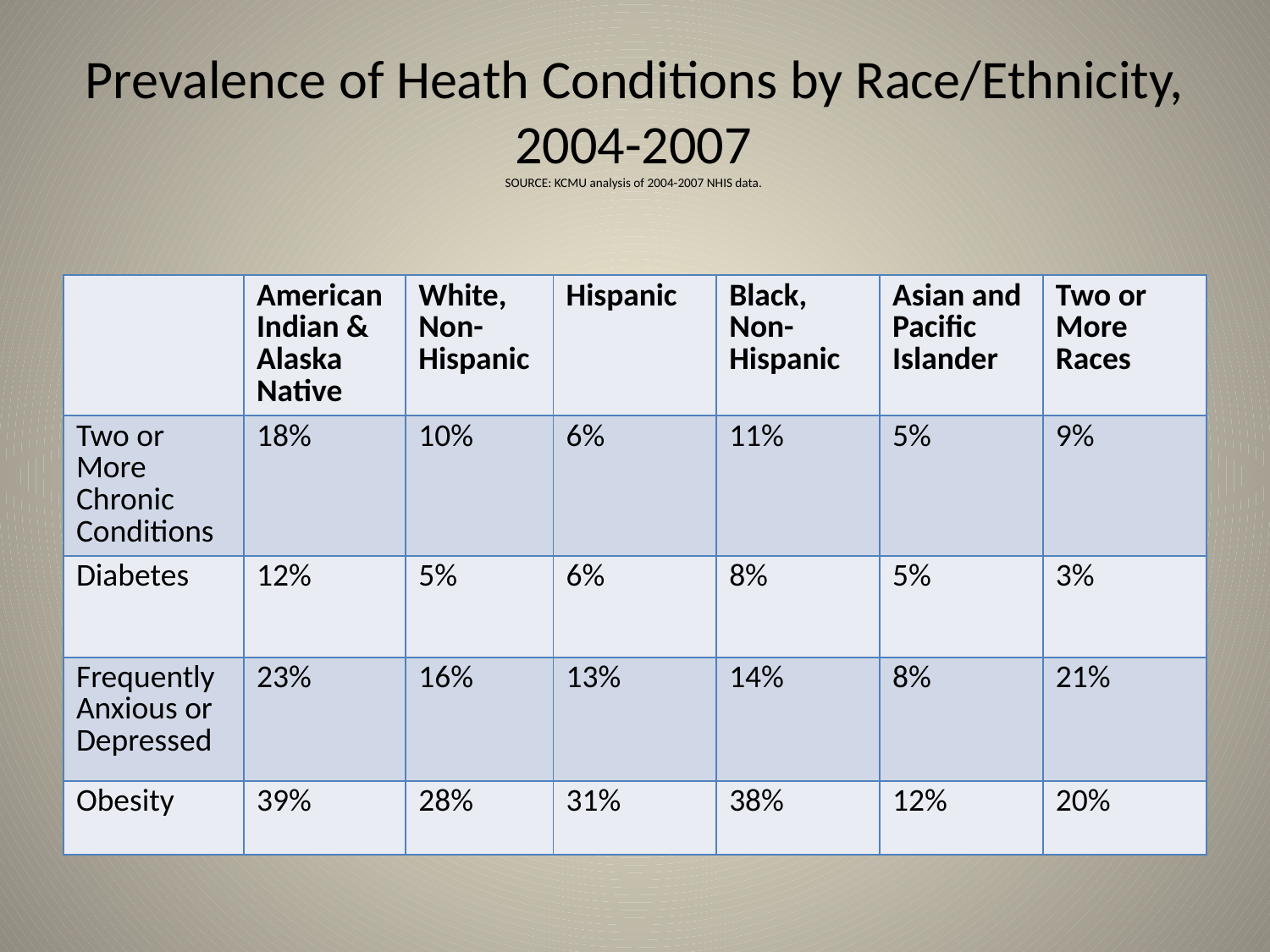

# Prevalence of Heath Conditions by Race/Ethnicity, 2004-2007 SOURCE: KCMU analysis of 2004-2007 NHIS data.
|  | American Indian & Alaska Native | White, Non-Hispanic | Hispanic | Black, Non-Hispanic | Asian and Pacific Islander | Two or More Races |
| --- | --- | --- | --- | --- | --- | --- |
| Two or More Chronic Conditions | 18% | 10% | 6% | 11% | 5% | 9% |
| Diabetes | 12% | 5% | 6% | 8% | 5% | 3% |
| Frequently Anxious or Depressed | 23% | 16% | 13% | 14% | 8% | 21% |
| Obesity | 39% | 28% | 31% | 38% | 12% | 20% |